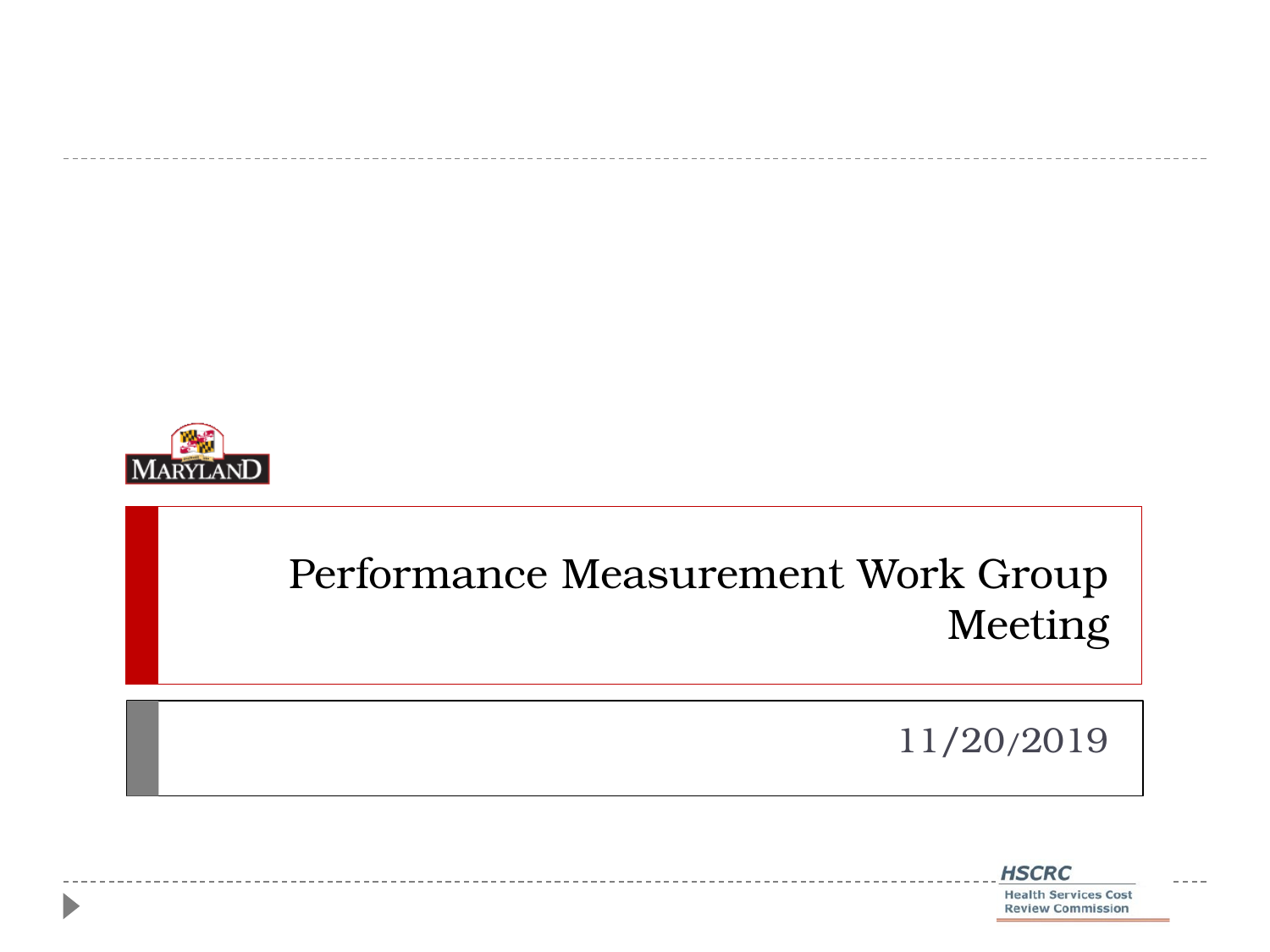

# Performance Measurement Work Group Meeting
11/20/2019